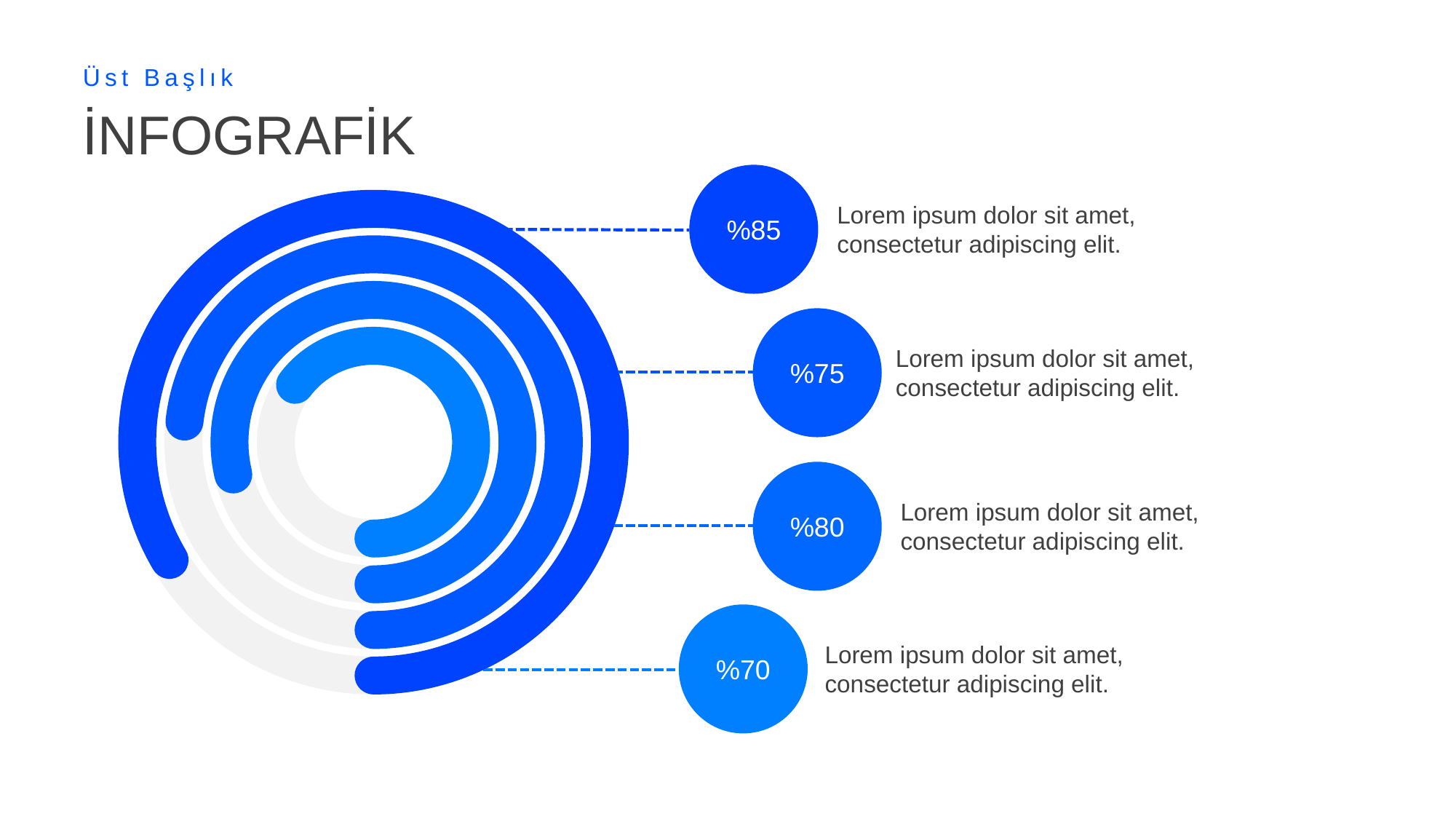

Üst Başlık
# İNFOGRAFİK
%85
Lorem ipsum dolor sit amet, consectetur adipiscing elit.

%75
Lorem ipsum dolor sit amet, consectetur adipiscing elit.

%80
Lorem ipsum dolor sit amet, consectetur adipiscing elit.
%70
Lorem ipsum dolor sit amet, consectetur adipiscing elit.